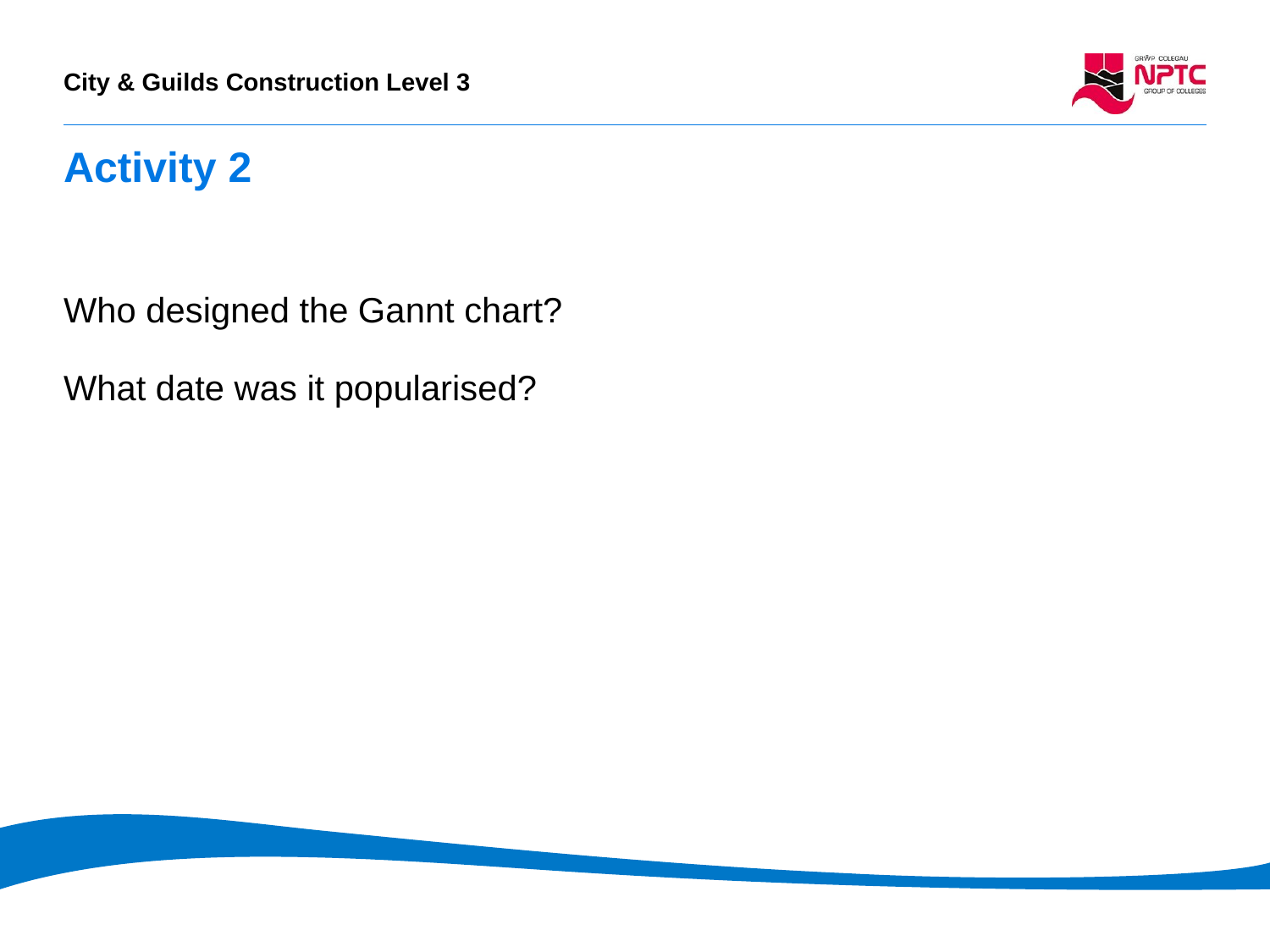

# Activity 2

Who designed the Gannt chart?
What date was it popularised?